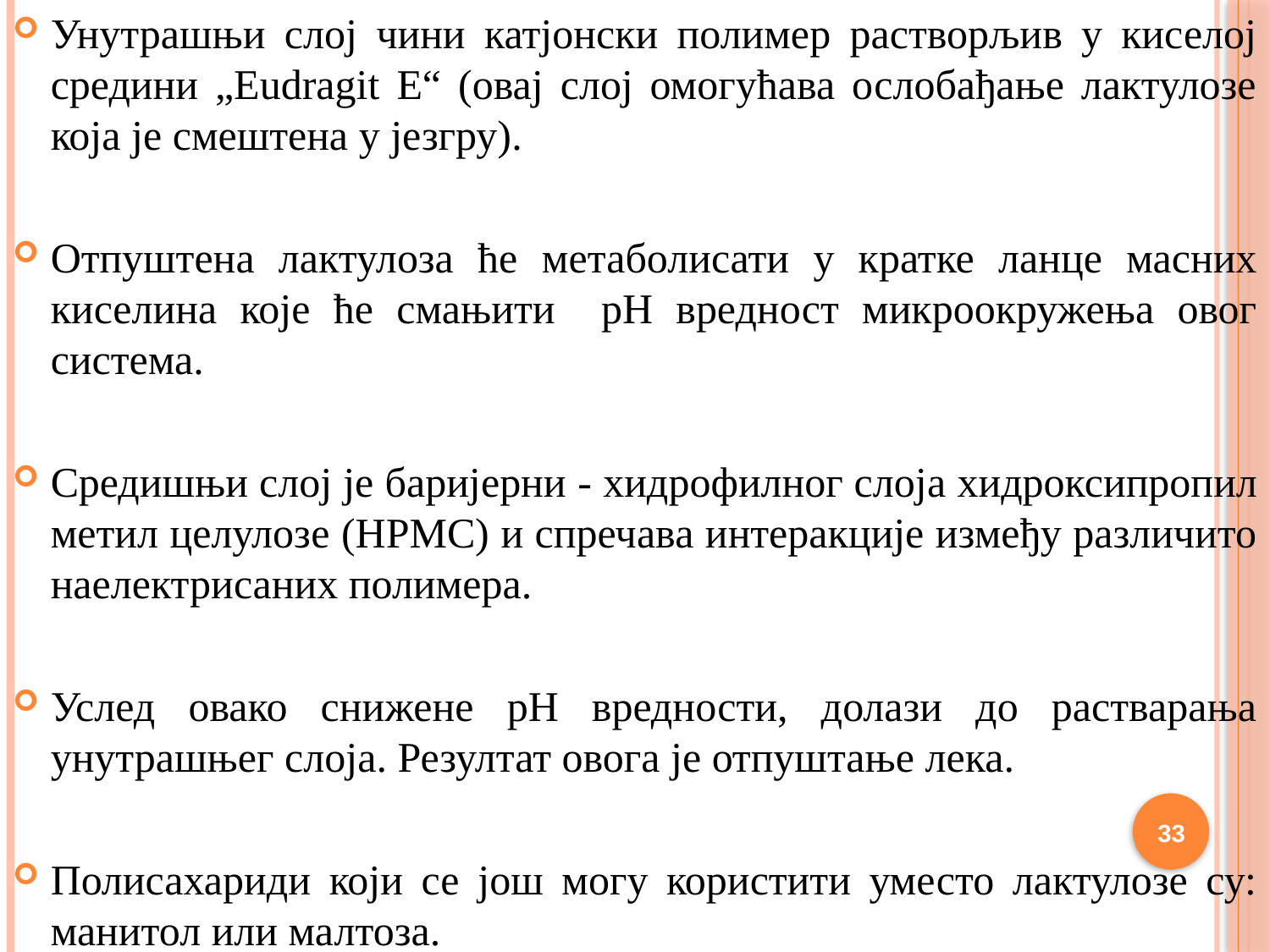

Унутрашњи слој чини катјонски полимер растворљив у киселој средини „Eudragit E“ (овај слој омогућава ослобађање лактулозе која је смештена у језгру).

Отпуштена лактулоза ће метаболисати у кратке ланце масних киселина које ће смањити  pH вредност микроокружења овог система.

Средишњи слој је баријерни - хидрофилног слоја хидроксипропил метил целулозе (HPMC) и спречава интеракције између различито наелектрисаних полимера.

Услед овако снижене pH вредности, долази до растварања унутрашњег слоја. Резултат овога је отпуштање лека.

Полисахариди који се још могу користити уместо лактулозе су: манитол или малтоза.
33